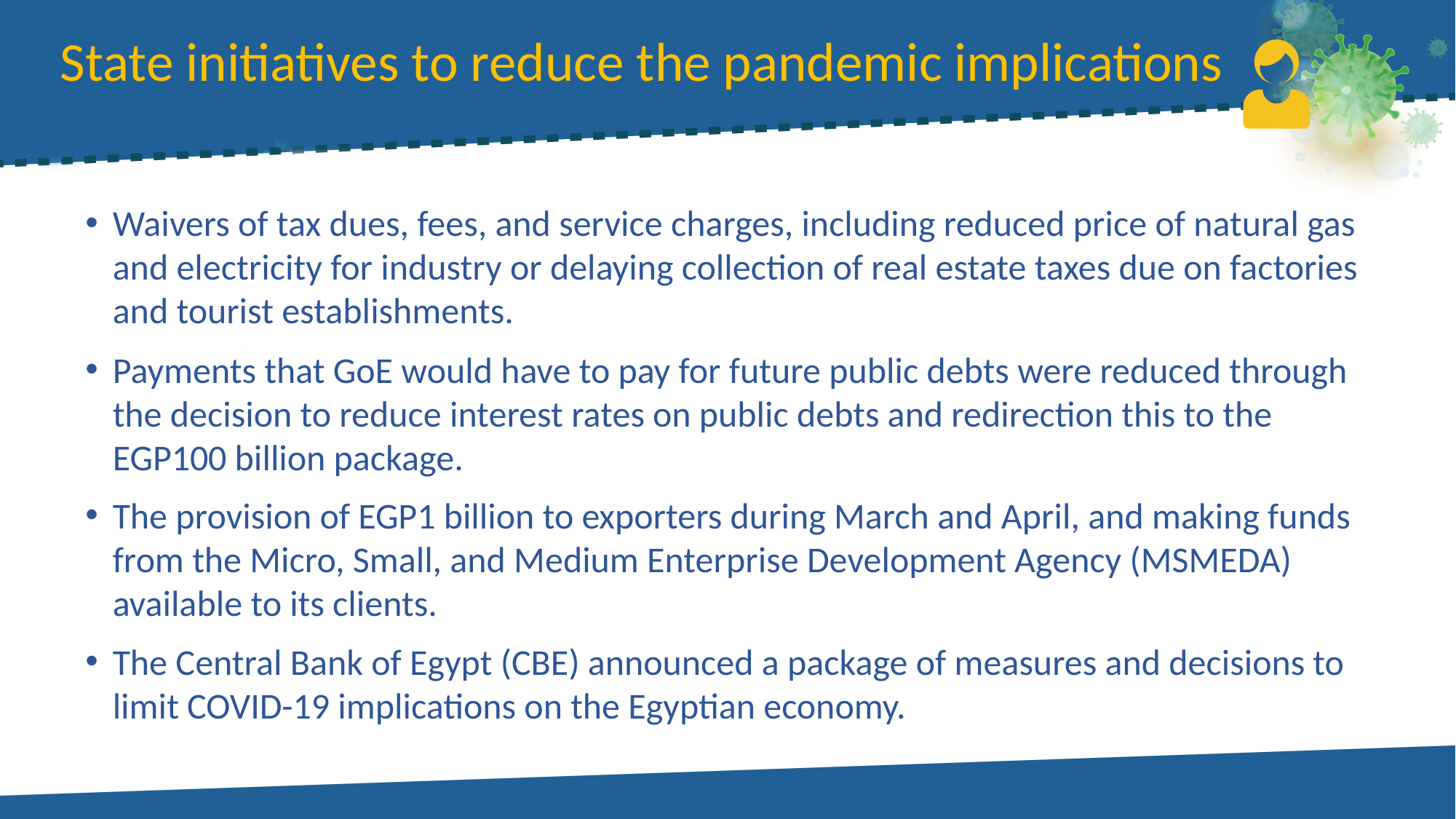

# State initiatives to reduce the pandemic implications
Waivers of tax dues, fees, and service charges, including reduced price of natural gas and electricity for industry or delaying collection of real estate taxes due on factories and tourist establishments.
Payments that GoE would have to pay for future public debts were reduced through the decision to reduce interest rates on public debts and redirection this to the EGP100 billion package.
The provision of EGP1 billion to exporters during March and April, and making funds from the Micro, Small, and Medium Enterprise Development Agency (MSMEDA) available to its clients.
The Central Bank of Egypt (CBE) announced a package of measures and decisions to limit COVID-19 implications on the Egyptian economy.